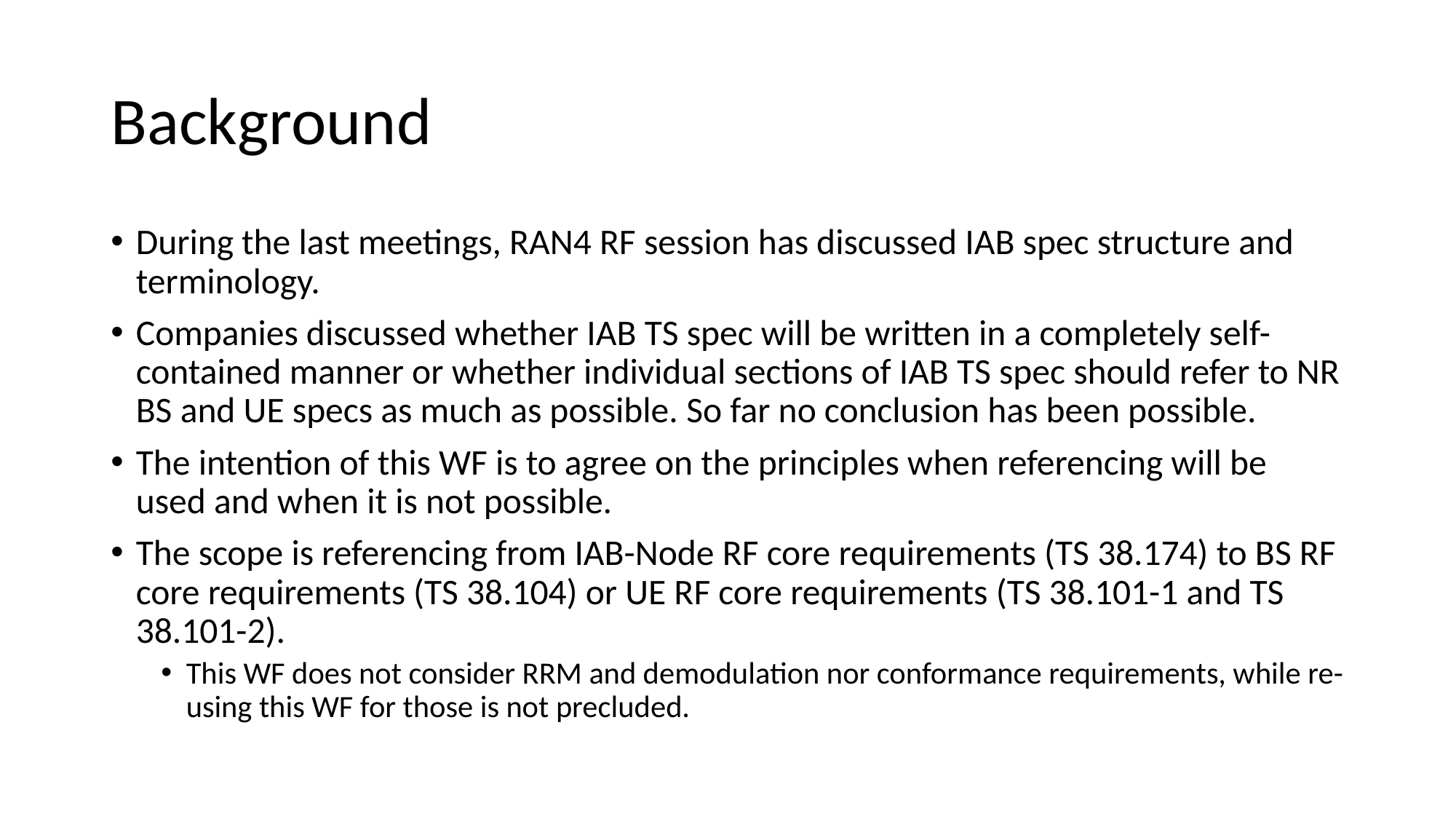

# Background
During the last meetings, RAN4 RF session has discussed IAB spec structure and terminology.
Companies discussed whether IAB TS spec will be written in a completely self-contained manner or whether individual sections of IAB TS spec should refer to NR BS and UE specs as much as possible. So far no conclusion has been possible.
The intention of this WF is to agree on the principles when referencing will be used and when it is not possible.
The scope is referencing from IAB-Node RF core requirements (TS 38.174) to BS RF core requirements (TS 38.104) or UE RF core requirements (TS 38.101-1 and TS 38.101-2).
This WF does not consider RRM and demodulation nor conformance requirements, while re-using this WF for those is not precluded.